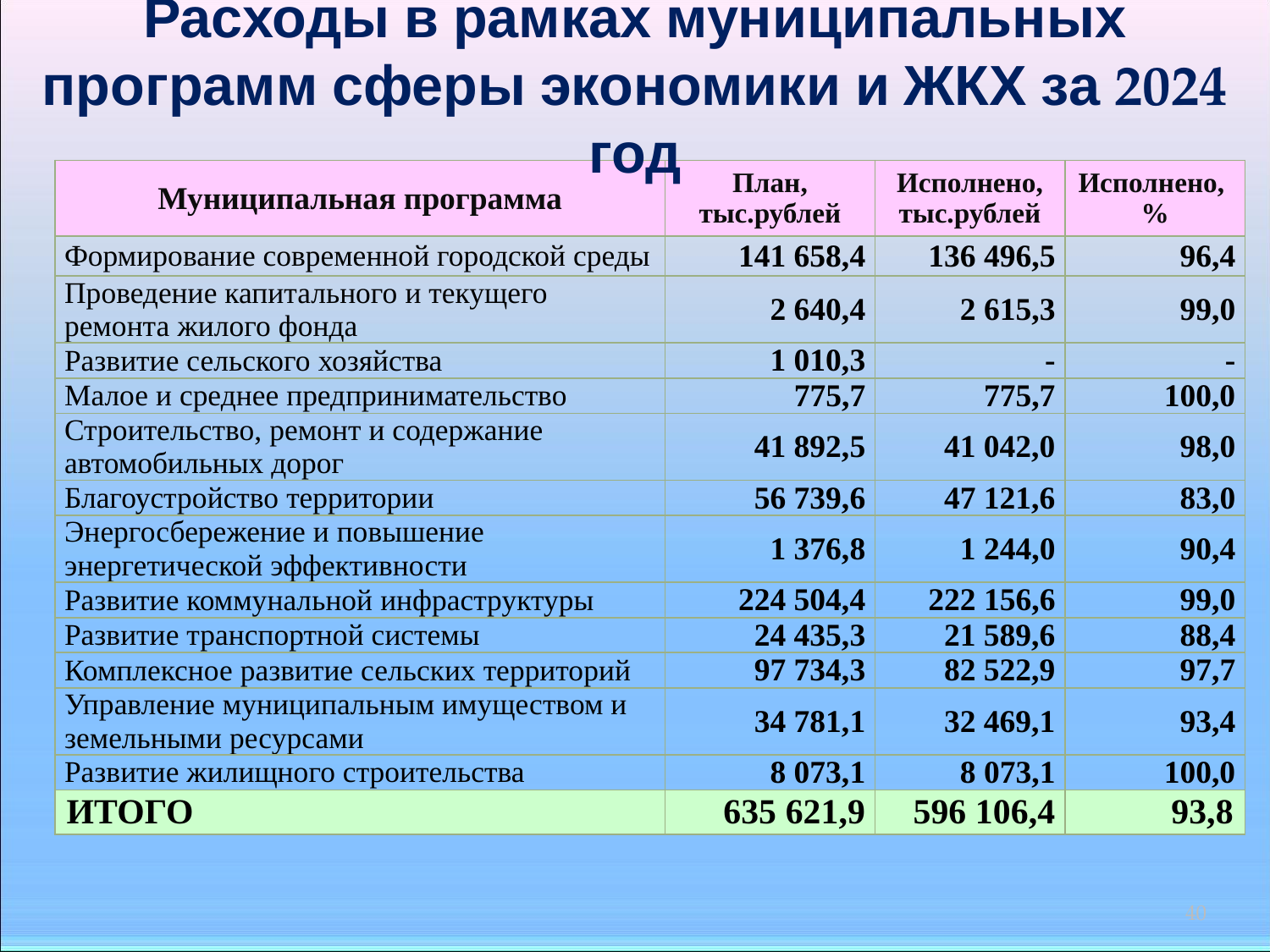

# Расходы в рамках муниципальных программ сферы экономики и ЖКХ за 2024 год
| Муниципальная программа | План, тыс.рублей | Исполнено, тыс.рублей | Исполнено, % |
| --- | --- | --- | --- |
| Формирование современной городской среды | 141 658,4 | 136 496,5 | 96,4 |
| Проведение капитального и текущего ремонта жилого фонда | 2 640,4 | 2 615,3 | 99,0 |
| Развитие сельского хозяйства | 1 010,3 | - | - |
| Малое и среднее предпринимательство | 775,7 | 775,7 | 100,0 |
| Строительство, ремонт и содержание автомобильных дорог | 41 892,5 | 41 042,0 | 98,0 |
| Благоустройство территории | 56 739,6 | 47 121,6 | 83,0 |
| Энергосбережение и повышение энергетической эффективности | 1 376,8 | 1 244,0 | 90,4 |
| Развитие коммунальной инфраструктуры | 224 504,4 | 222 156,6 | 99,0 |
| Развитие транспортной системы | 24 435,3 | 21 589,6 | 88,4 |
| Комплексное развитие сельских территорий | 97 734,3 | 82 522,9 | 97,7 |
| Управление муниципальным имуществом и земельными ресурсами | 34 781,1 | 32 469,1 | 93,4 |
| Развитие жилищного строительства | 8 073,1 | 8 073,1 | 100,0 |
| ИТОГО | 635 621,9 | 596 106,4 | 93,8 |
40